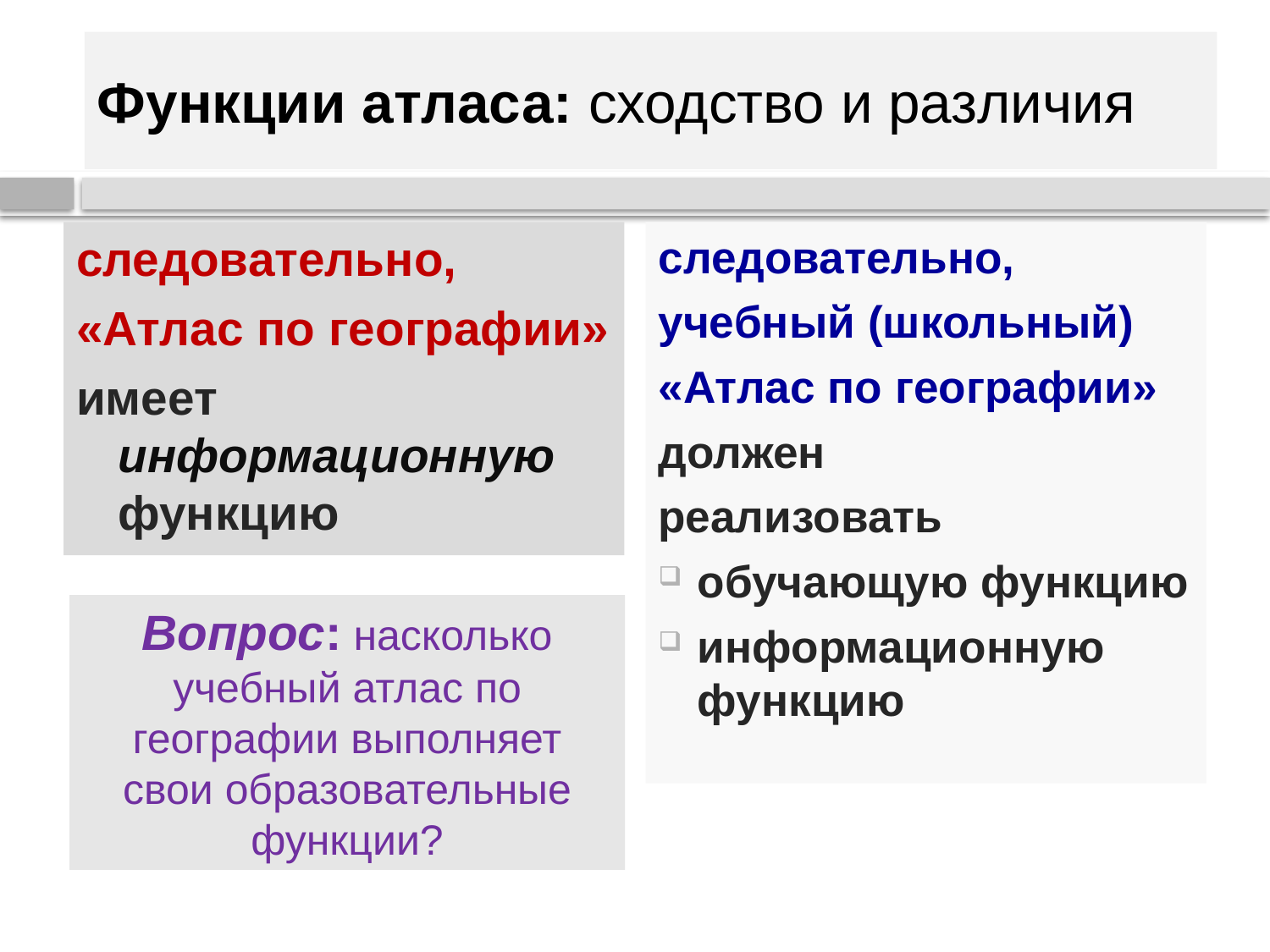

# Функции атласа: сходство и различия
следовательно,
«Атлас по географии»
имеет информационную функцию

следовательно,
учебный (школьный)
«Атлас по географии»
должен
реализовать
обучающую функцию
информационную функцию

Вопрос: насколько учебный атлас по географии выполняет свои образовательные функции?